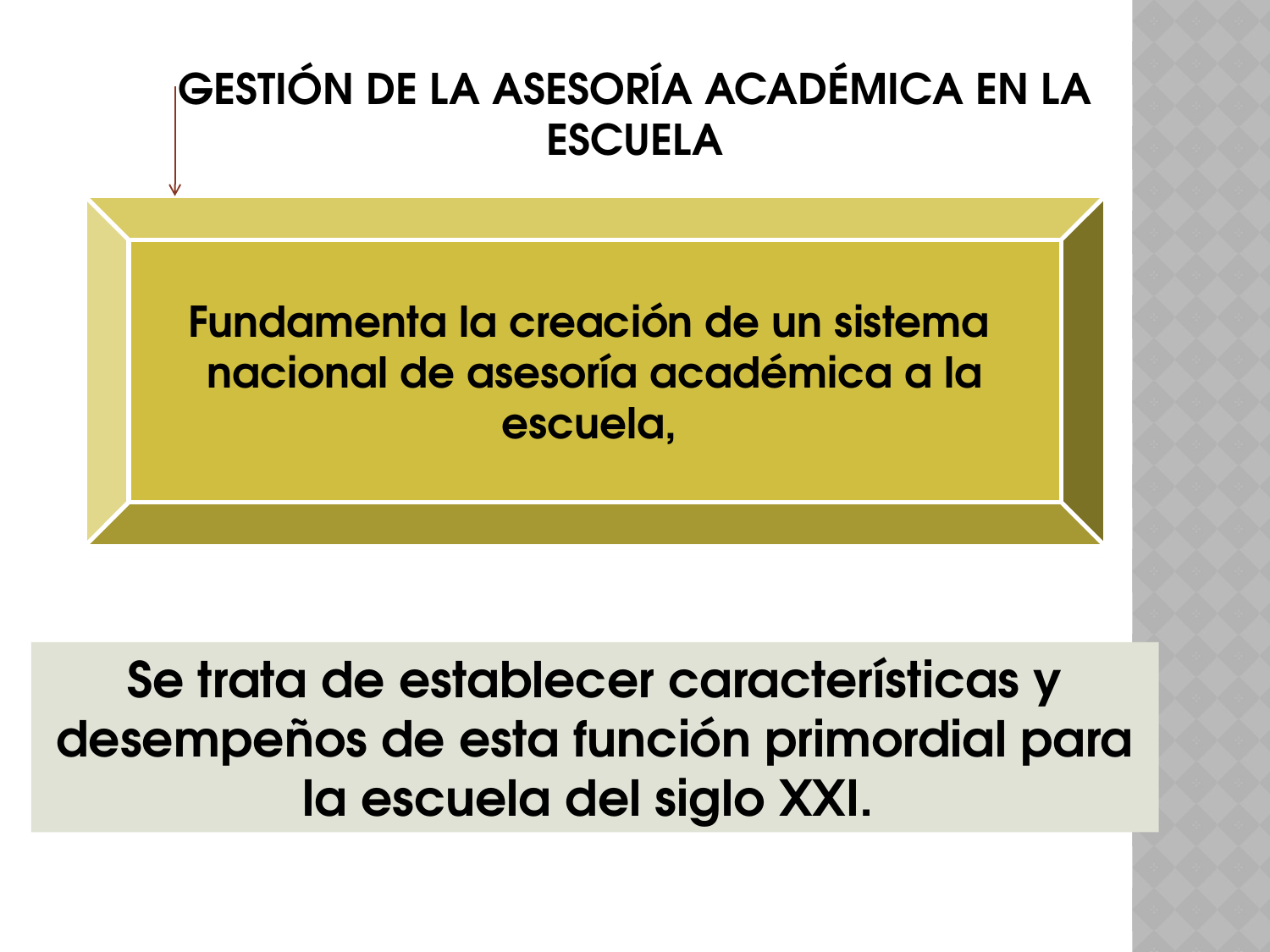

GESTIÓN DE LA ASESORÍA ACADÉMICA EN LA ESCUELA
Fundamenta la creación de un sistema  nacional de asesoría académica a la escuela,
Se trata de establecer características y desempeños de esta función primordial para la escuela del siglo XXI.